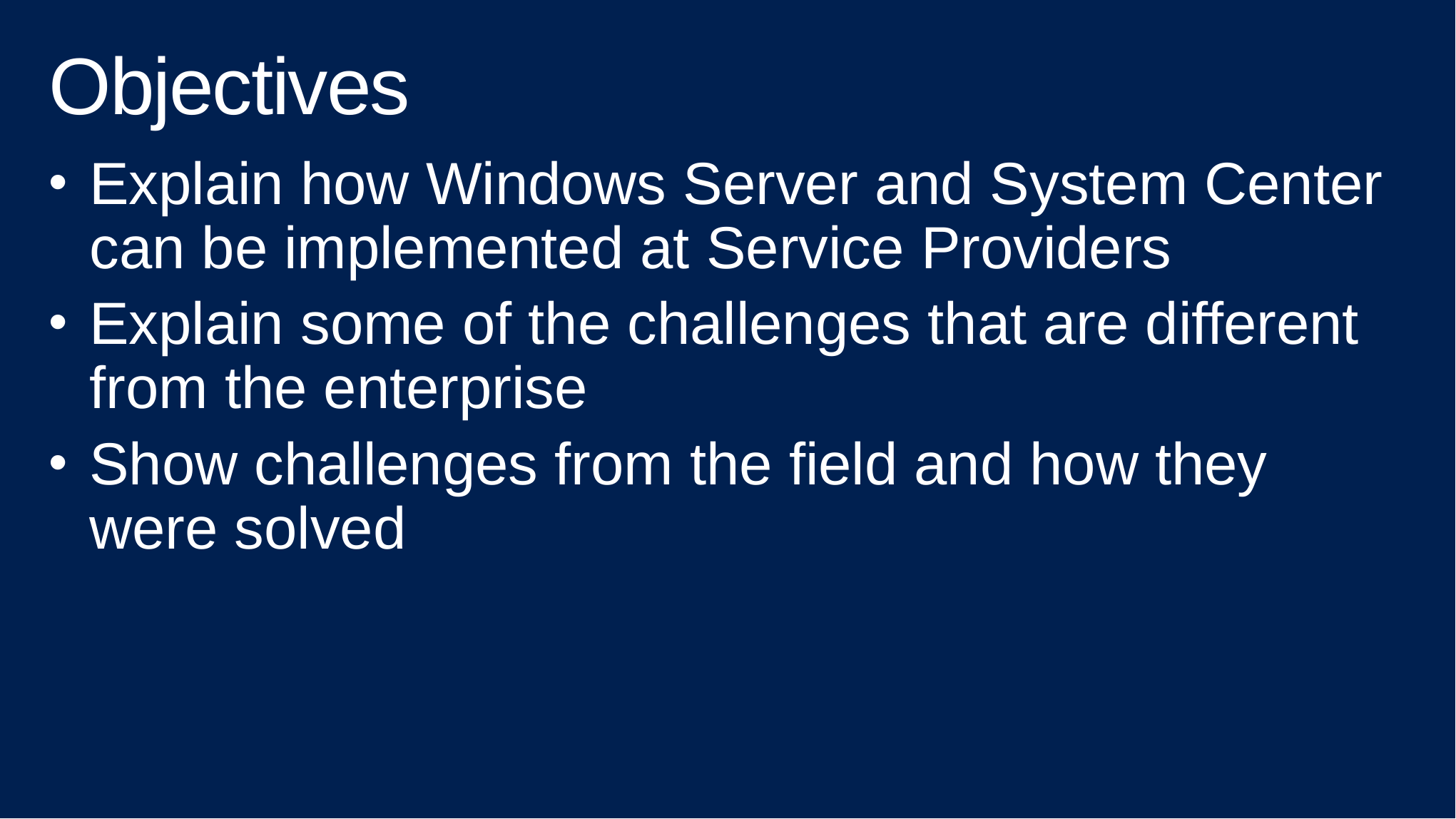

# Objectives
Explain how Windows Server and System Center can be implemented at Service Providers
Explain some of the challenges that are different from the enterprise
Show challenges from the field and how they were solved